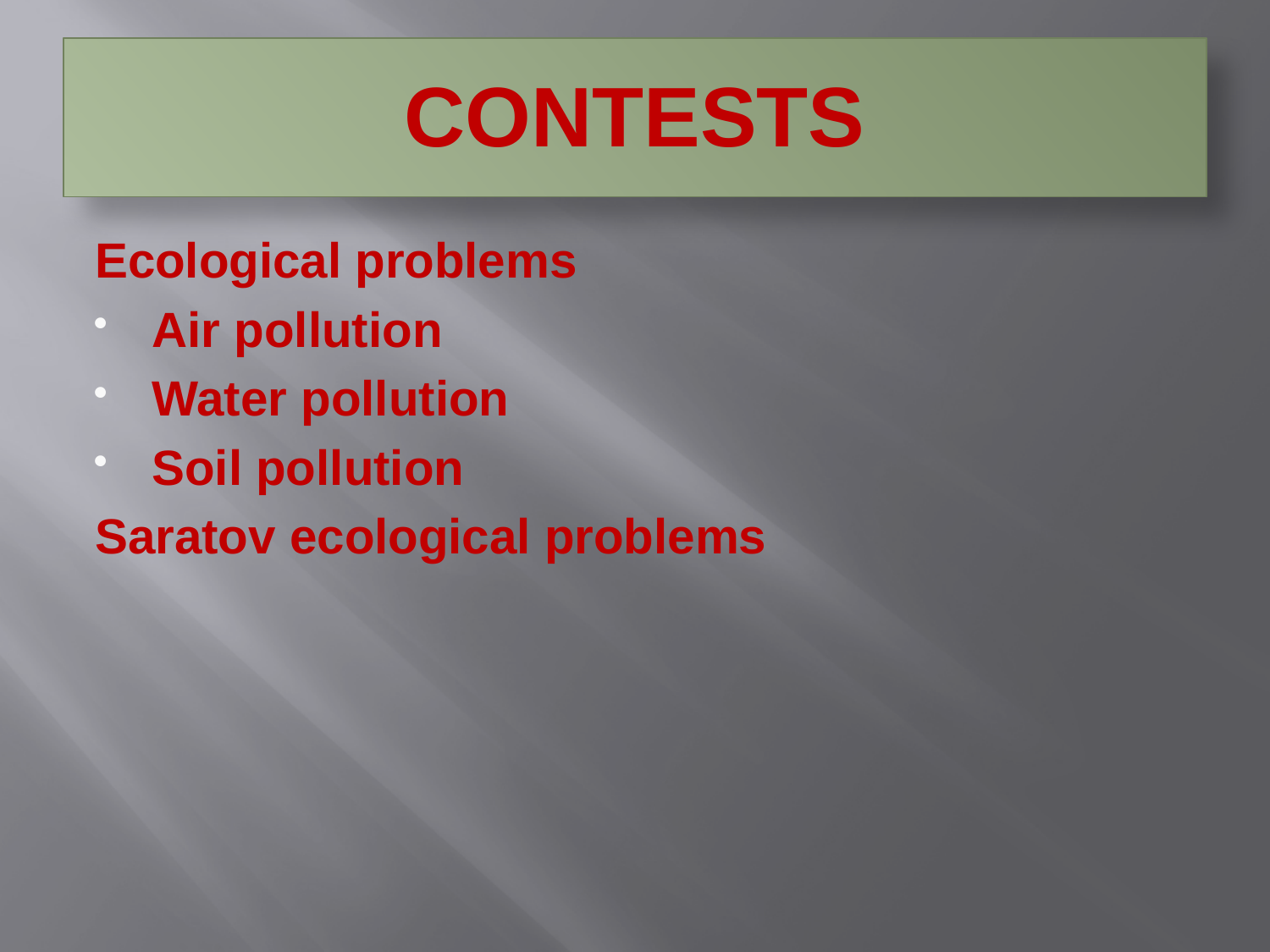

# CONTESTS
Ecological problems
Air pollution
Water pollution
Soil pollution
Saratov ecological problems